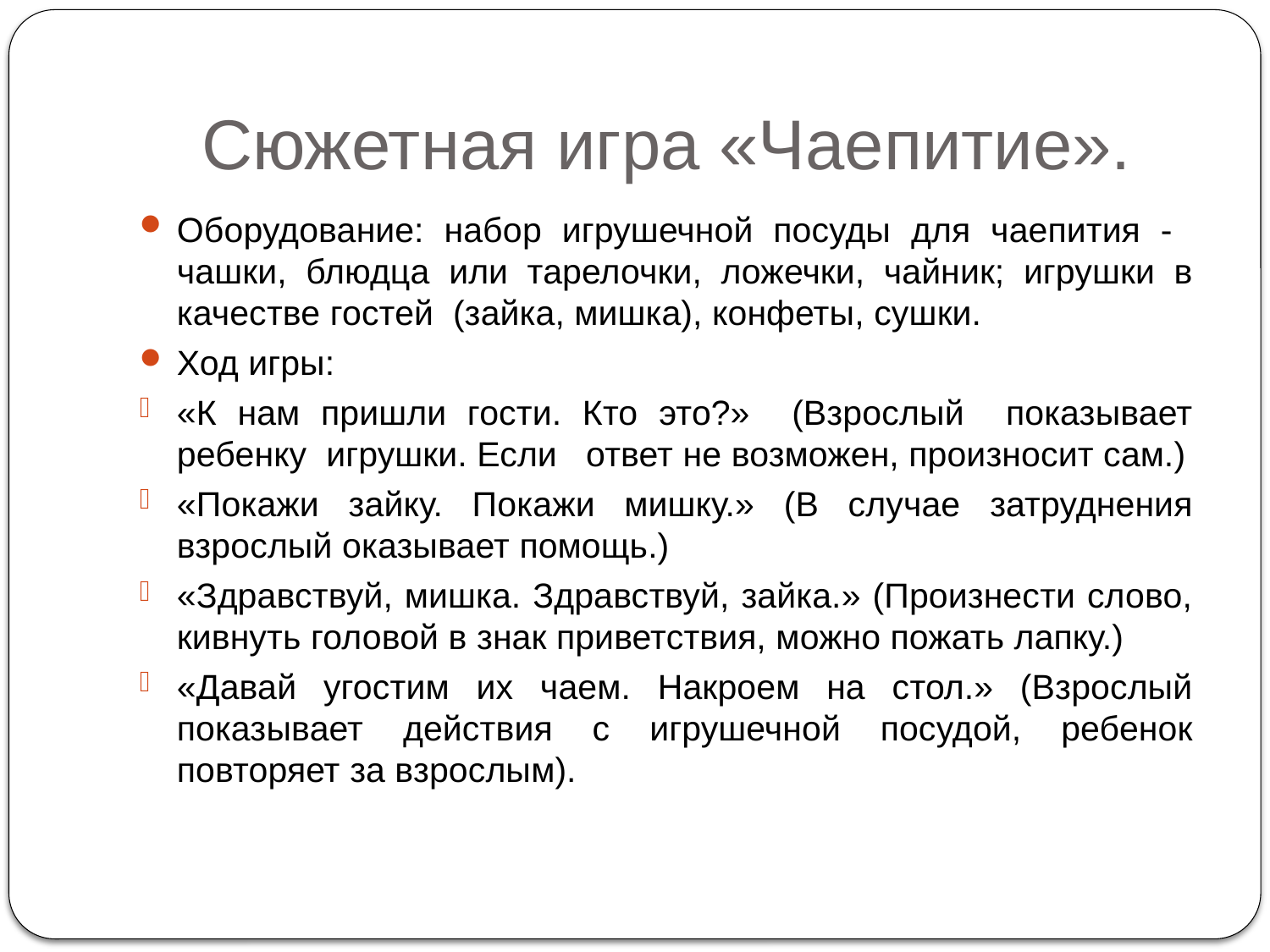

# Сюжетная игра «Чаепитие».
Оборудование: набор игрушечной посуды для чаепития -  чашки, блюдца или тарелочки, ложечки, чайник; игрушки в качестве гостей  (зайка, мишка), конфеты, сушки.
Ход игры:
«К нам пришли гости. Кто это?»  (Взрослый  показывает ребенку  игрушки. Если   ответ не возможен, произносит сам.)
«Покажи зайку. Покажи мишку.» (В случае затруднения взрослый оказывает помощь.)
«Здравствуй, мишка. Здравствуй, зайка.» (Произнести слово, кивнуть головой в знак приветствия, можно пожать лапку.)
«Давай угостим их чаем. Накроем на стол.» (Взрослый показывает действия с игрушечной посудой, ребенок повторяет за взрослым).